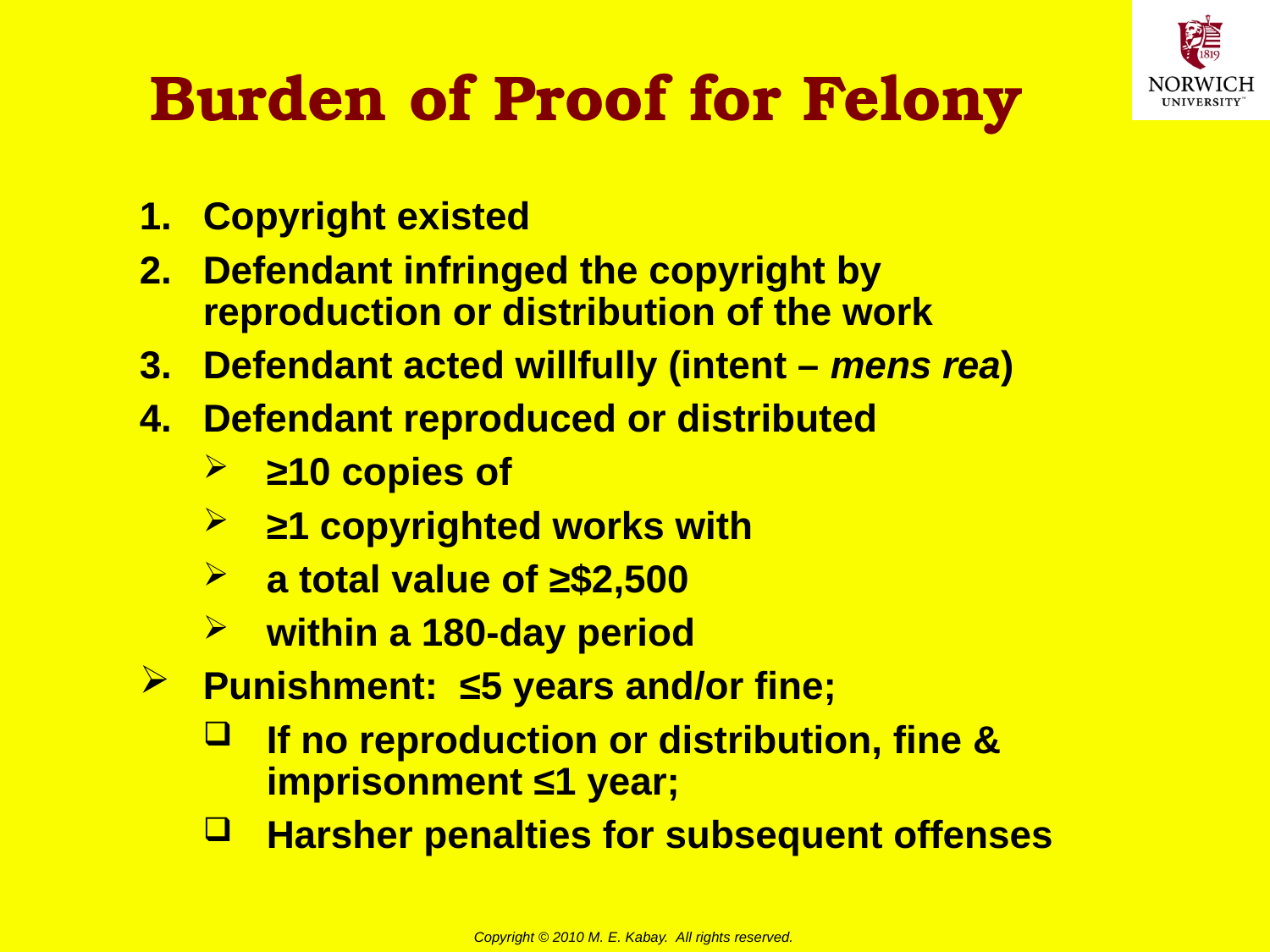

# Burden of Proof for Felony
Copyright existed
Defendant infringed the copyright by reproduction or distribution of the work
Defendant acted willfully (intent – mens rea)
Defendant reproduced or distributed
≥10 copies of
≥1 copyrighted works with
a total value of ≥$2,500
within a 180-day period
Punishment:  ≤5 years and/or fine;
If no reproduction or distribution, fine & imprisonment ≤1 year;
Harsher penalties for subsequent offenses